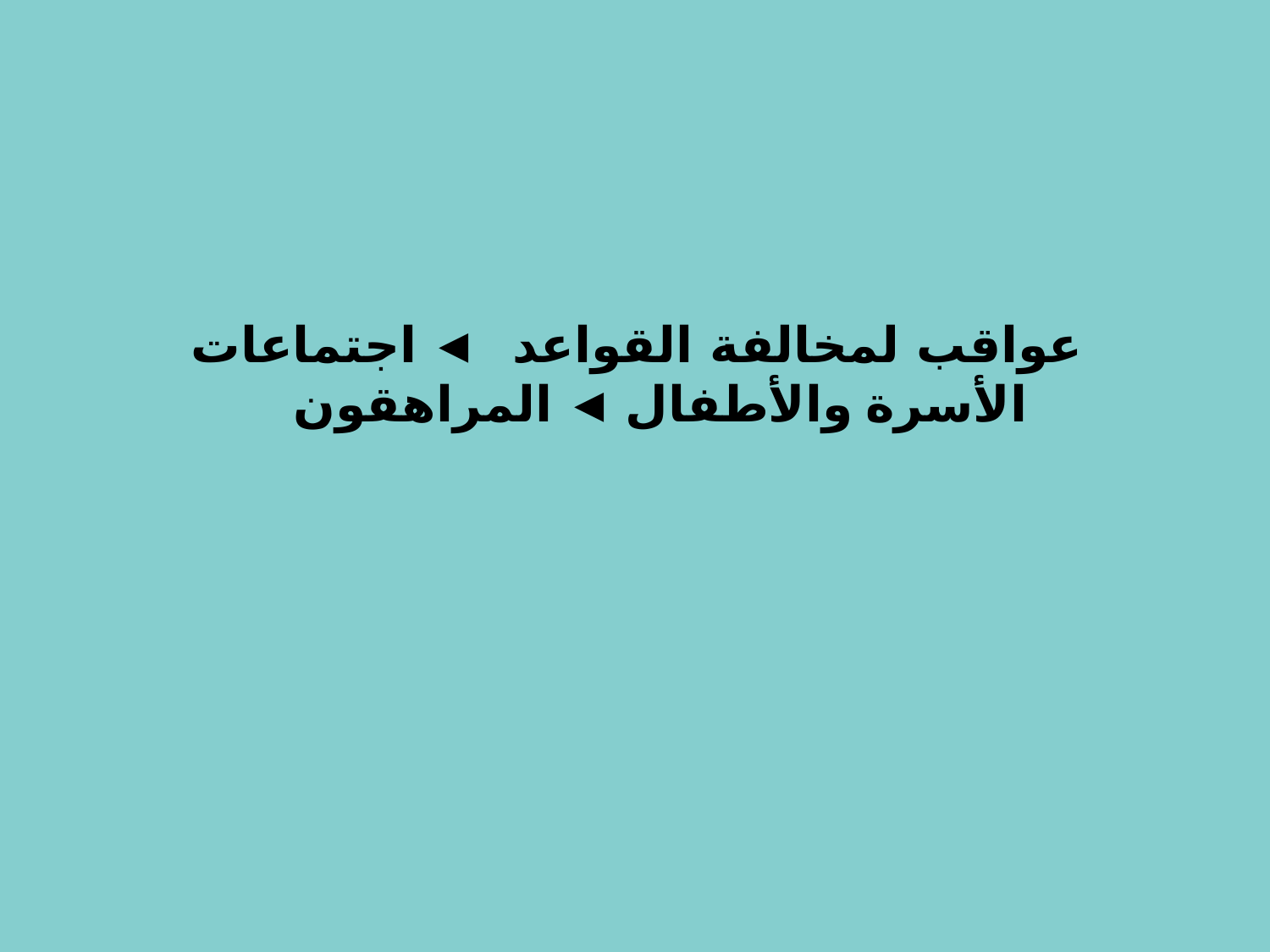

عواقب لمخالفة القواعد  ◄ اجتماعات الأسرة والأطفال ◄ المراهقون